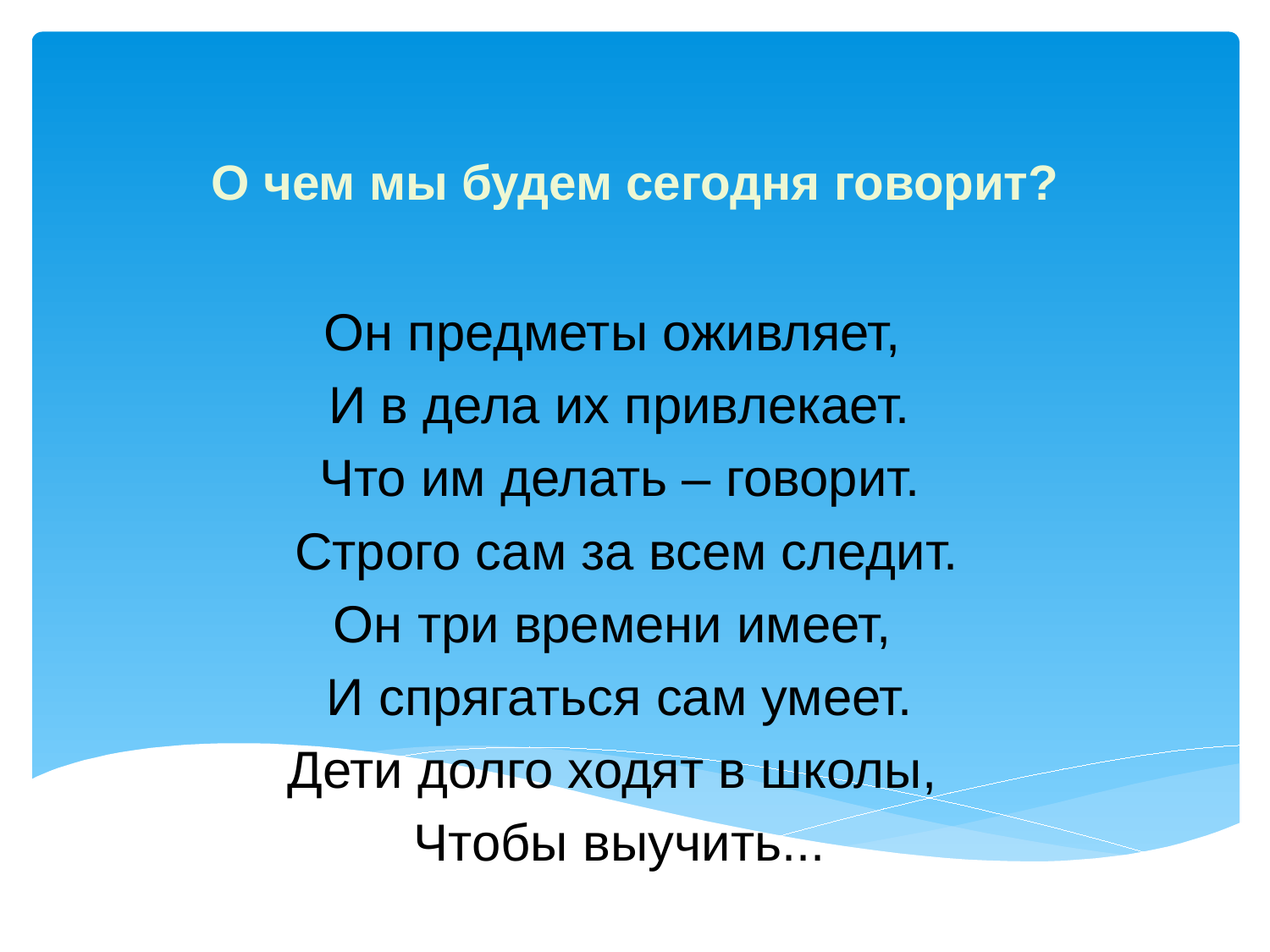

# О чем мы будем сегодня говорит?

Он предметы оживляет,
И в дела их привлекает.
Что им делать – говорит.
 Строго сам за всем следит.
Он три времени имеет,
И спрягаться сам умеет.
Дети долго ходят в школы,
Чтобы выучить...